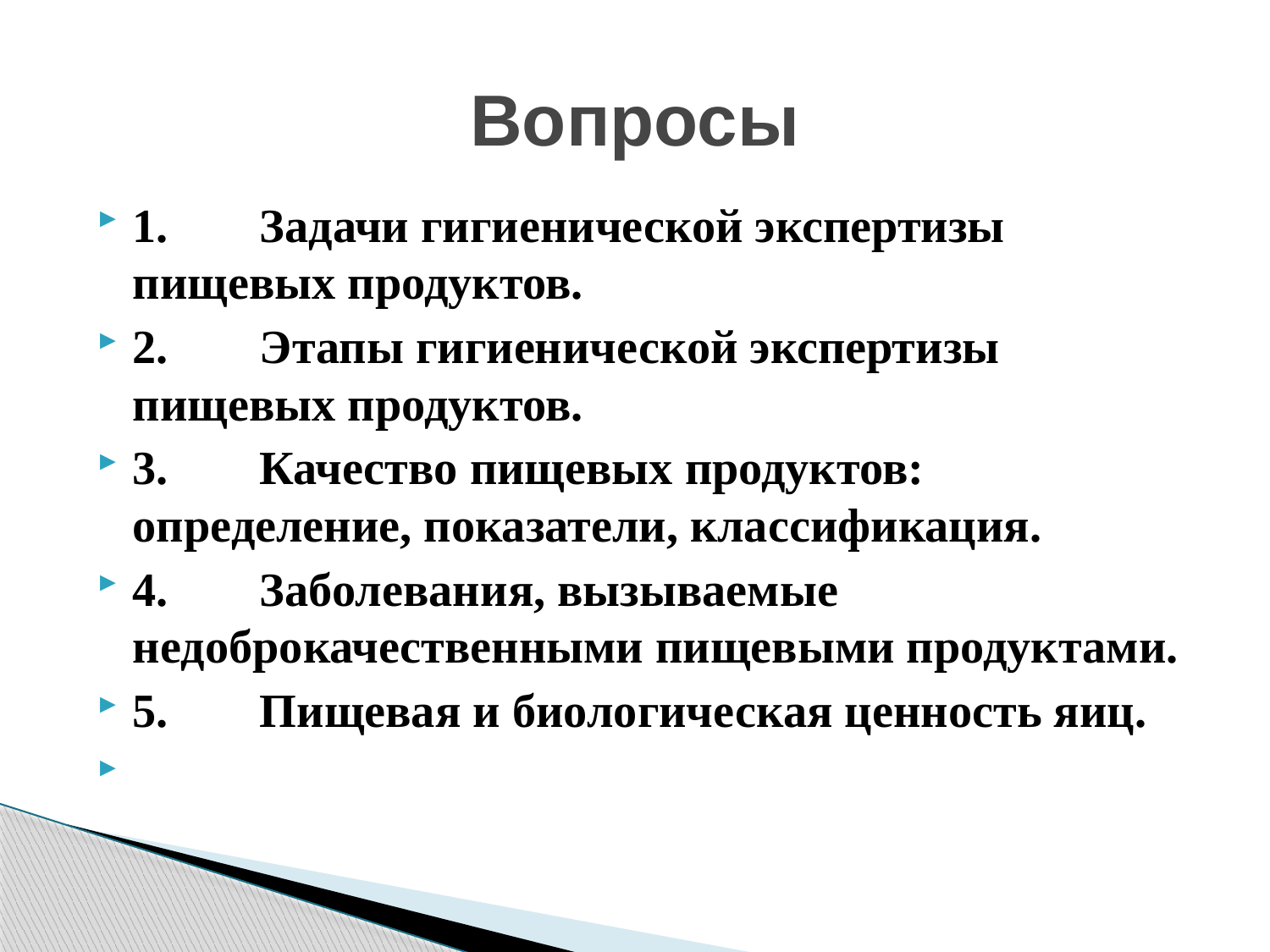

# Вопросы
1.	Задачи гигиенической экспертизы пищевых продуктов.
2.	Этапы гигиенической экспертизы пищевых продуктов.
3.	Качество пищевых продуктов: определение, показатели, классификация.
4.	Заболевания, вызываемые недоброкачественными пищевыми продуктами.
5.	Пищевая и биологическая ценность яиц.